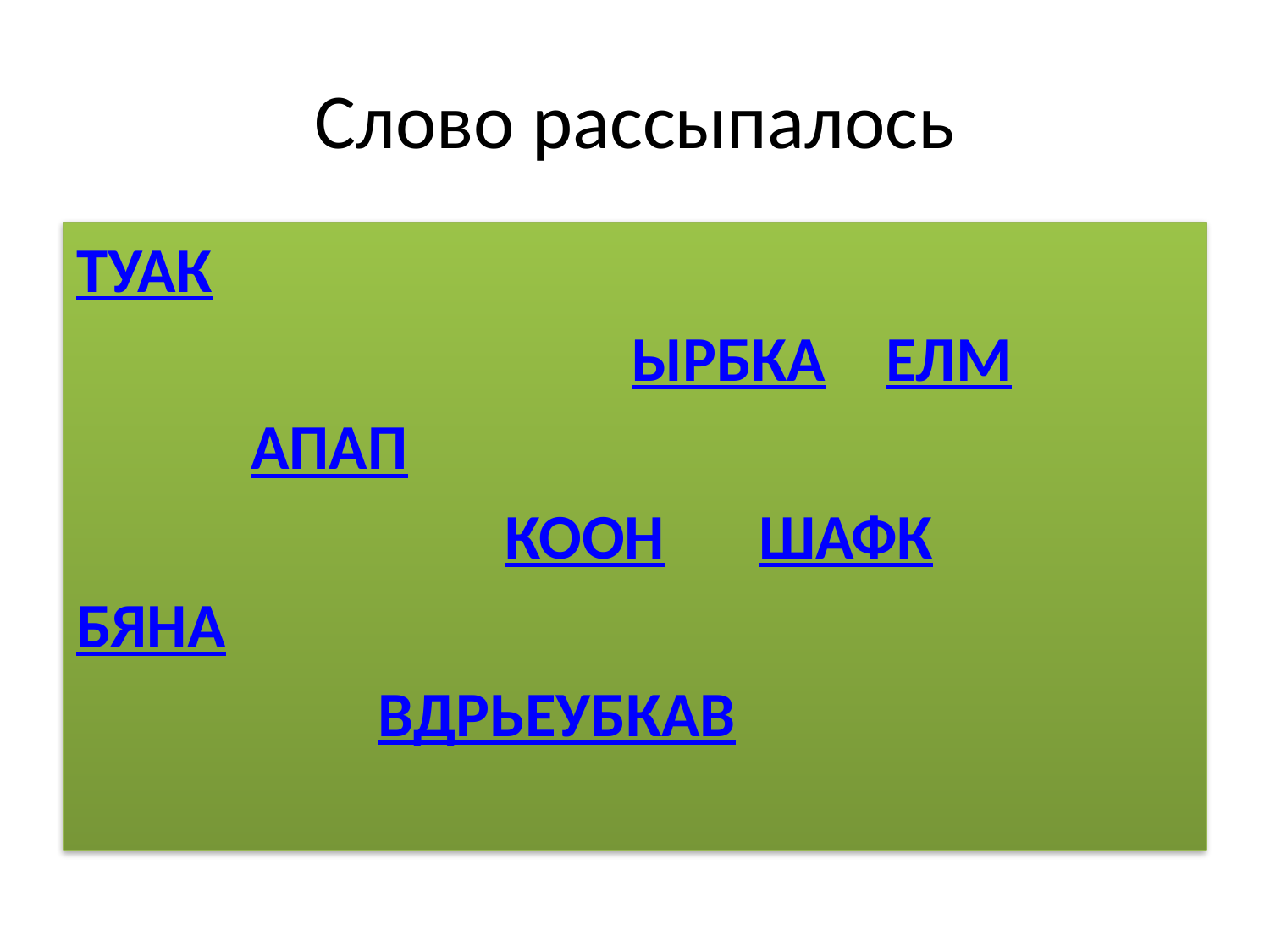

# Слово рассыпалось
ТУАК
					ЫРБКА		ЕЛМ
		АПАП
				КООН		ШАФК
БЯНА
			ВДРЬЕ				УБКАВ